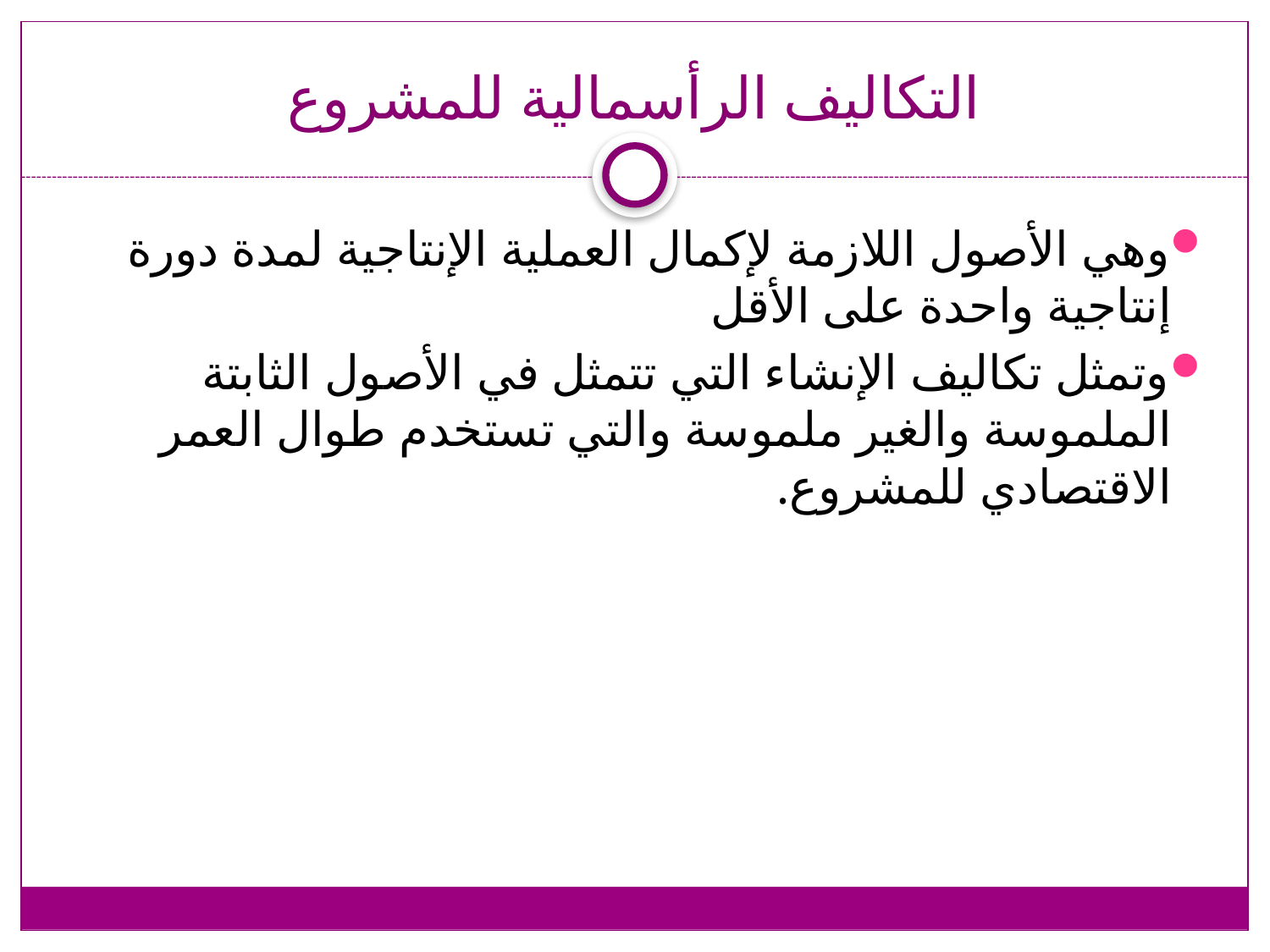

# التكاليف الرأسمالية للمشروع
وهي الأصول اللازمة لإكمال العملية الإنتاجية لمدة دورة إنتاجية واحدة على الأقل
وتمثل تكاليف الإنشاء التي تتمثل في الأصول الثابتة الملموسة والغير ملموسة والتي تستخدم طوال العمر الاقتصادي للمشروع.